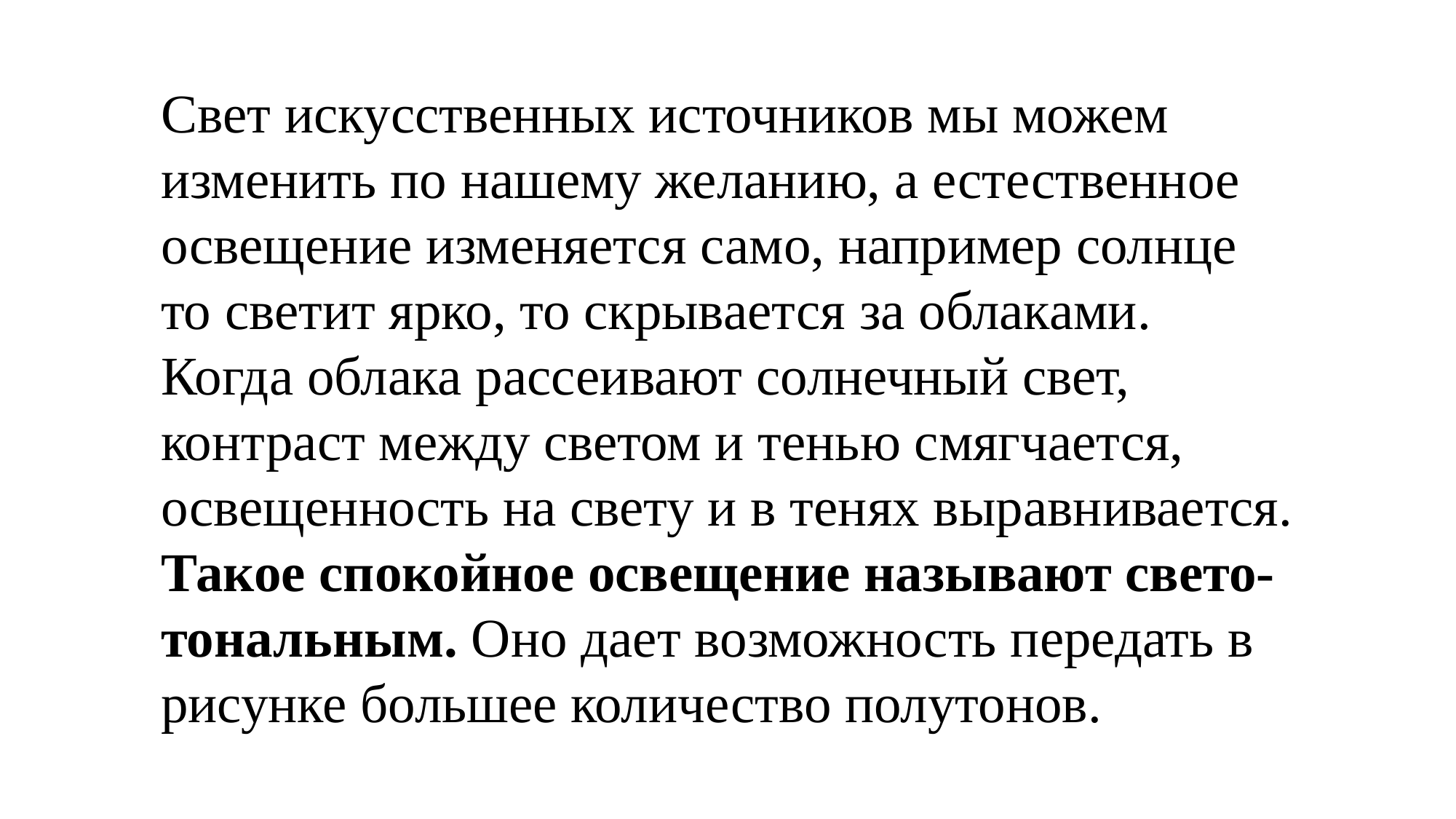

Свет искусственных источников мы можем изменить по нашему желанию, а естественное освещение изменяется само, например солнце то светит ярко, то скрывается за облаками. Когда облака рассеивают солнечный свет, контраст между светом и тенью смягчается, освещенность на свету и в тенях выравнивается. Такое спокойное освещение называют свето- тональным. Оно дает возможность передать в рисунке большее количество полутонов.